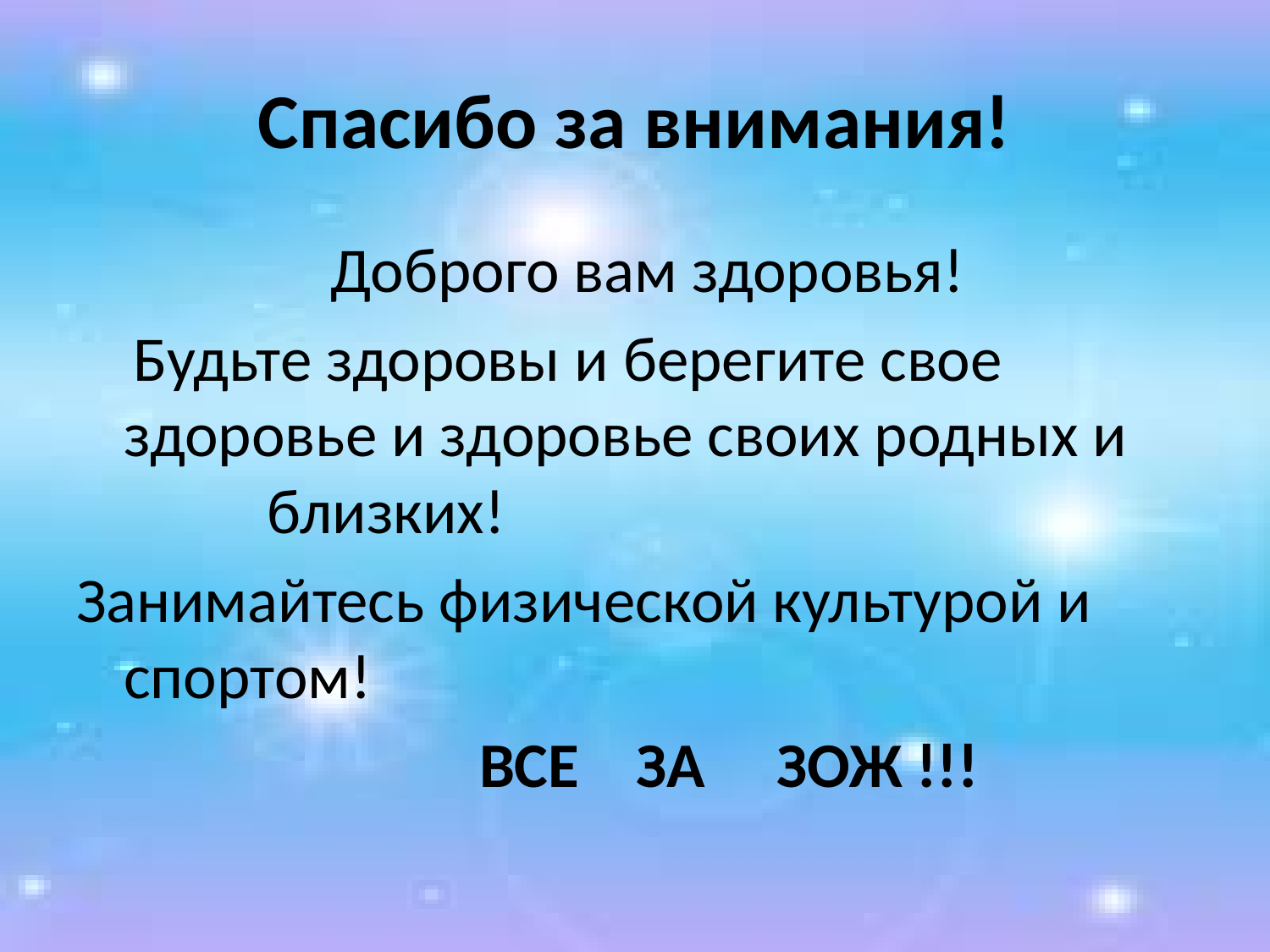

# Спасибо за внимания!
                    Доброго вам здоровья!
    Будьте здоровы и берегите свое здоровье и здоровье своих родных и               близких!
Занимайтесь физической культурой и спортом!
                            ВСЕ    ЗА     ЗОЖ !!!